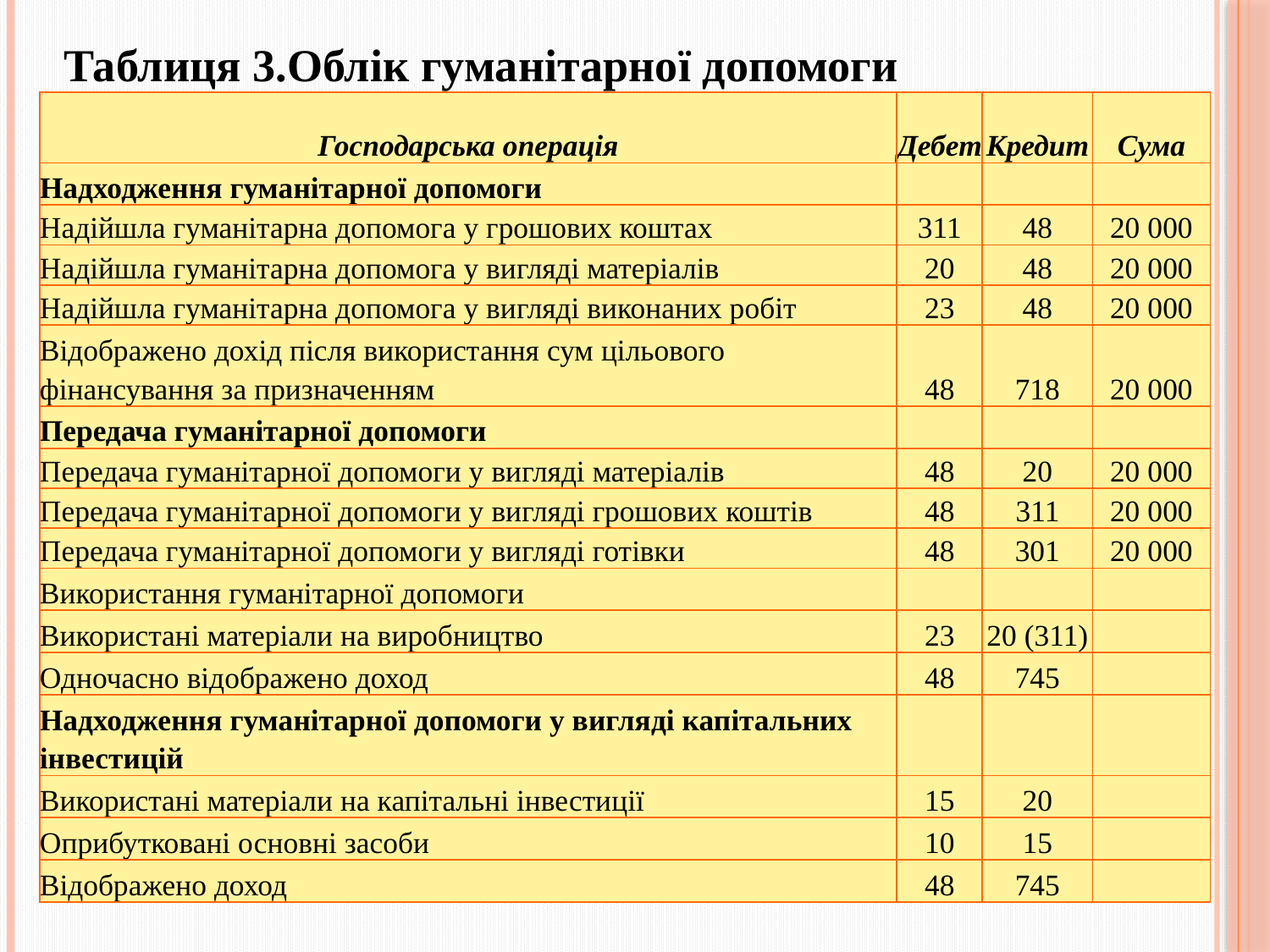

Таблиця 3.Облік гуманітарної допомоги

| Господарська операція | Дебет | Кредит | Сума |
| --- | --- | --- | --- |
| Надходження гуманітарної допомоги |  |  |  |
| Надійшла гуманітарна допомога у грошових коштах | 311 | 48 | 20 000 |
| Надійшла гуманітарна допомога у вигляді матеріалів | 20 | 48 | 20 000 |
| Надійшла гуманітарна допомога у вигляді виконаних робіт | 23 | 48 | 20 000 |
| Відображено дохід після використання сум цільового фінансування за призначенням | 48 | 718 | 20 000 |
| Передача гуманітарної допомоги |  |  |  |
| Передача гуманітарної допомоги у вигляді матеріалів | 48 | 20 | 20 000 |
| Передача гуманітарної допомоги у вигляді грошових коштів | 48 | 311 | 20 000 |
| Передача гуманітарної допомоги у вигляді готівки | 48 | 301 | 20 000 |
| Використання гуманітарної допомоги |  |  |  |
| Використані матеріали на виробництво | 23 | 20 (311) |  |
| Одночасно відображено доход | 48 | 745 |  |
| Надходження гуманітарної допомоги у вигляді капітальних інвестицій |  |  |  |
| Використані матеріали на капітальні інвестиції | 15 | 20 |  |
| Оприбутковані основні засоби | 10 | 15 |  |
| Відображено доход | 48 | 745 |  |